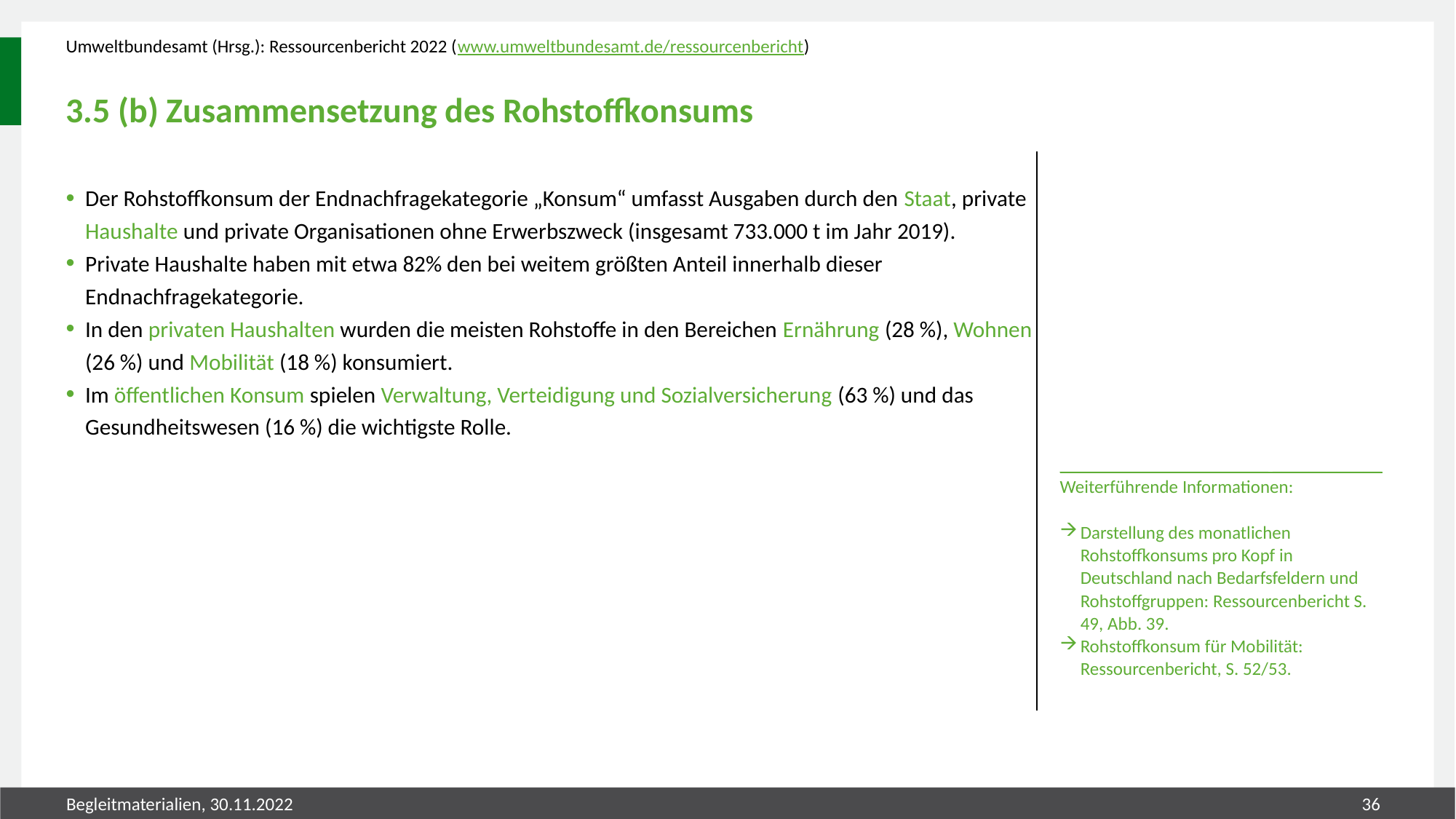

Umweltbundesamt (Hrsg.): Ressourcenbericht 2022 (www.umweltbundesamt.de/ressourcenbericht)
# 3.5 (b) Zusammensetzung des Rohstoffkonsums
Der Rohstoffkonsum der Endnachfragekategorie „Konsum“ umfasst Ausgaben durch den Staat, private Haushalte und private Organisationen ohne Erwerbszweck (insgesamt 733.000 t im Jahr 2019).
Private Haushalte haben mit etwa 82% den bei weitem größten Anteil innerhalb dieser Endnachfragekategorie.
In den privaten Haushalten wurden die meisten Rohstoffe in den Bereichen Ernährung (28 %), Wohnen (26 %) und Mobilität (18 %) konsumiert.
Im öffentlichen Konsum spielen Verwaltung, Verteidigung und Sozialversicherung (63 %) und das Gesundheitswesen (16 %) die wichtigste Rolle.

_______________________ ____________
Weiterführende Informationen:

Darstellung des monatlichen Rohstoffkonsums pro Kopf in Deutschland nach Bedarfsfeldern und Rohstoffgruppen: Ressourcenbericht S. 49, Abb. 39.
Rohstoffkonsum für Mobilität: Ressourcenbericht, S. 52/53.

Begleitmaterialien, 30.11.2022
36